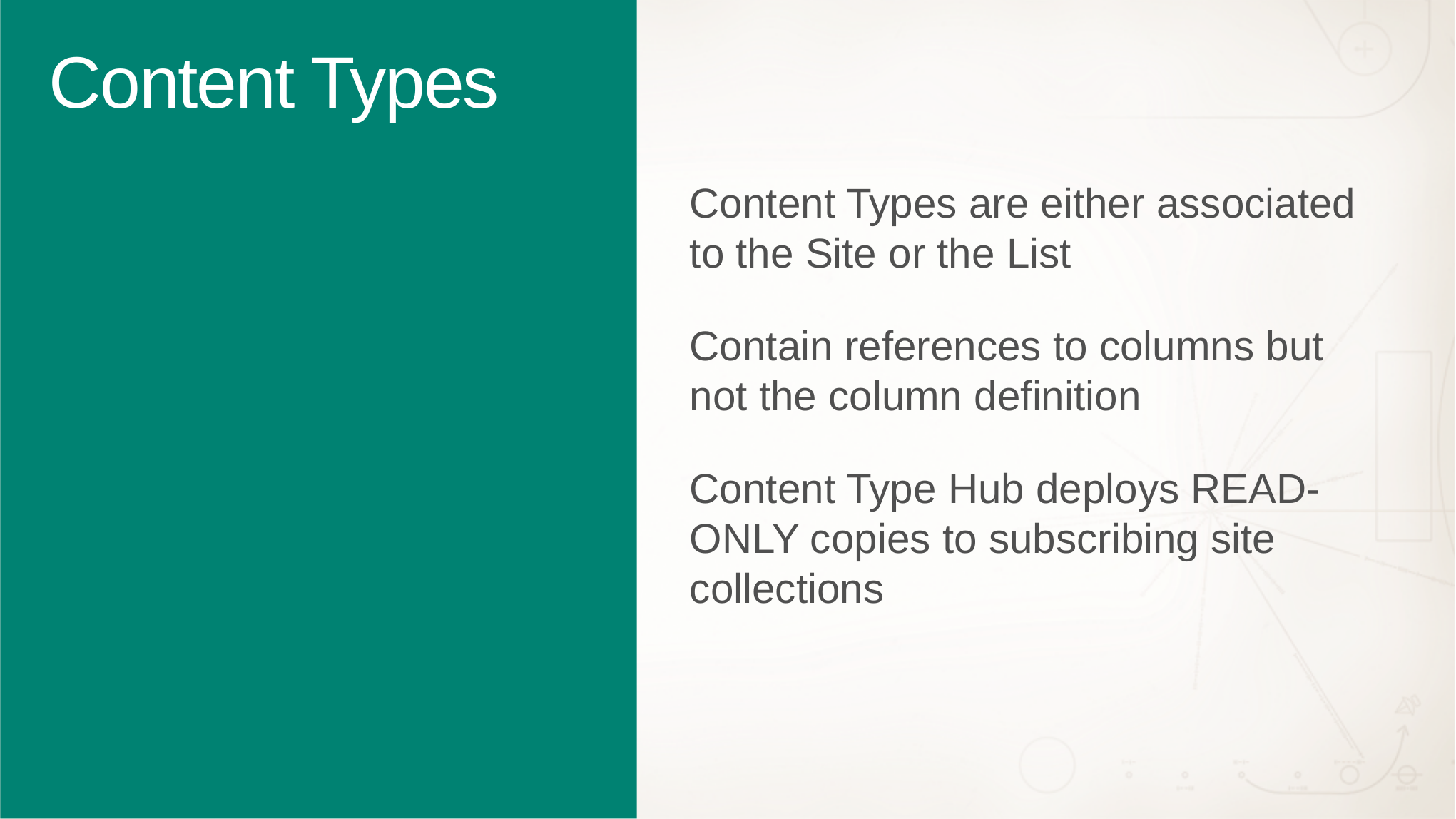

# Content Types
Content Types are either associated to the Site or the List

Contain references to columns but not the column definition

Content Type Hub deploys READ-ONLY copies to subscribing site collections